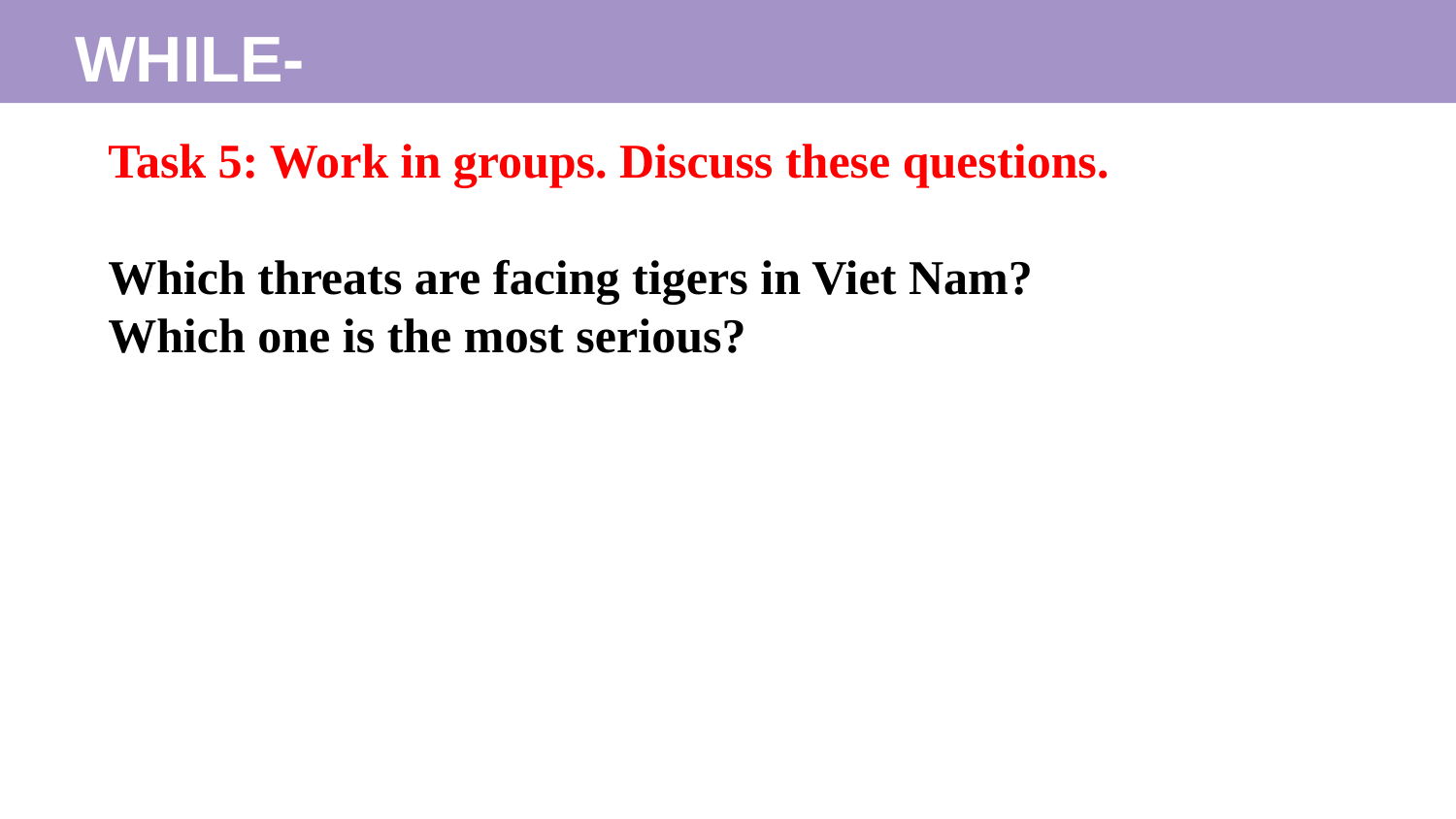

WHILE-LISTENING
Task 5: Work in groups. Discuss these questions.

Which threats are facing tigers in Viet Nam?
Which one is the most serious?